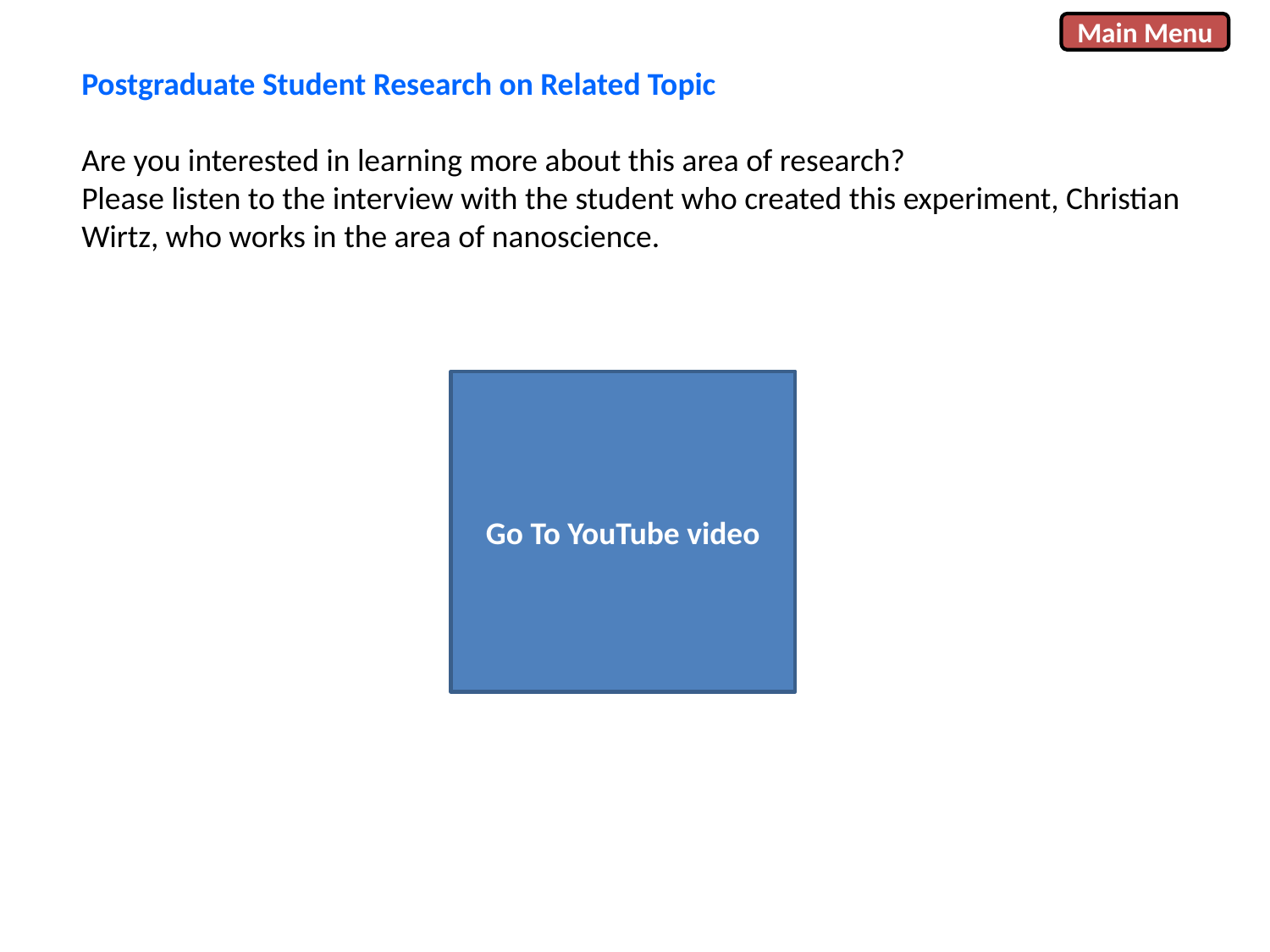

Main Menu
Postgraduate Student Research on Related Topic

Are you interested in learning more about this area of research?
Please listen to the interview with the student who created this experiment, Christian Wirtz, who works in the area of nanoscience.

Go To YouTube video